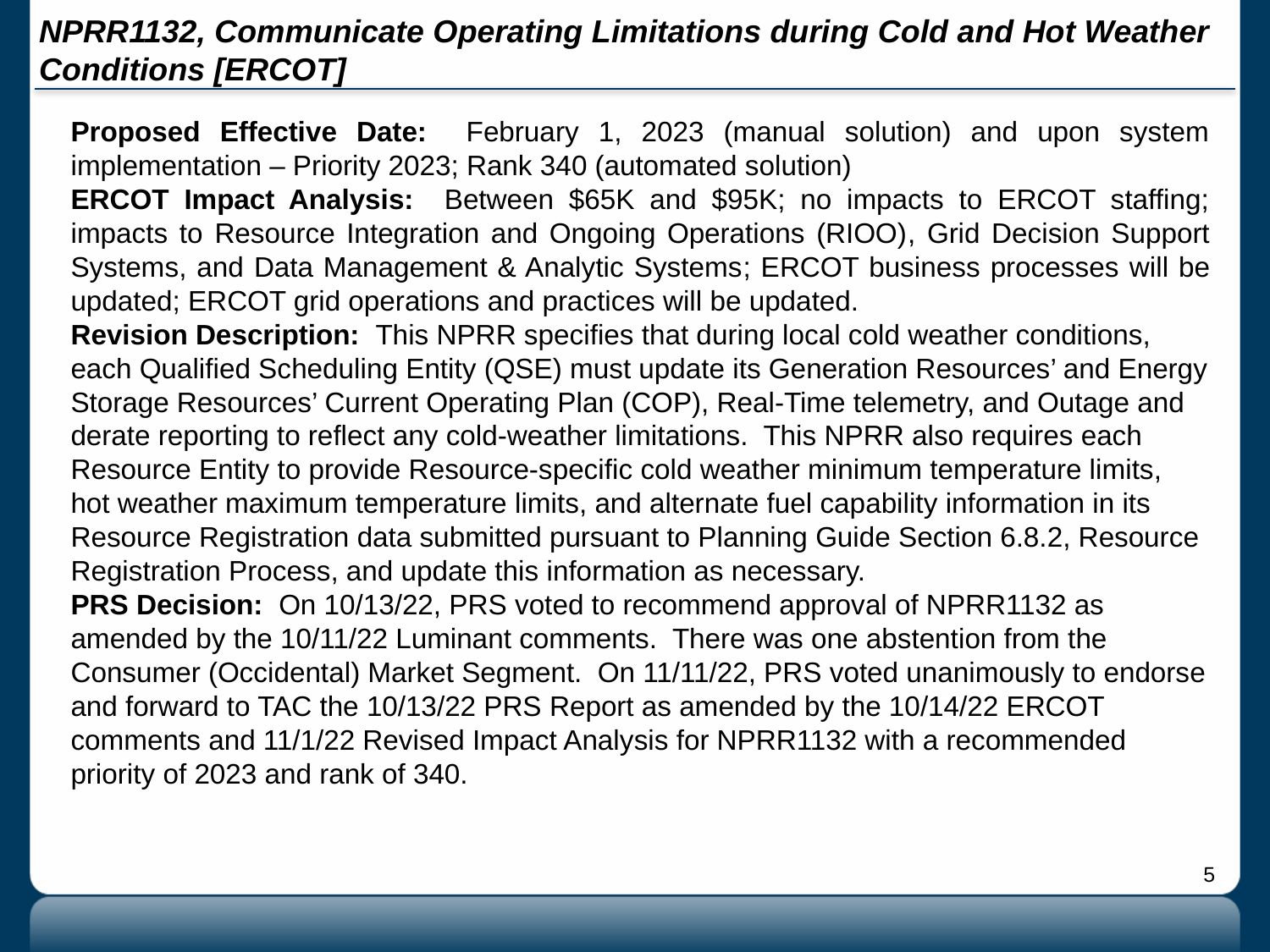

# NPRR1132, Communicate Operating Limitations during Cold and Hot Weather Conditions [ERCOT]
Proposed Effective Date:  February 1, 2023 (manual solution) and upon system implementation – Priority 2023; Rank 340 (automated solution)
ERCOT Impact Analysis:  Between $65K and $95K; no impacts to ERCOT staffing; impacts to Resource Integration and Ongoing Operations (RIOO), Grid Decision Support Systems, and Data Management & Analytic Systems; ERCOT business processes will be updated; ERCOT grid operations and practices will be updated.
Revision Description:  This NPRR specifies that during local cold weather conditions, each Qualified Scheduling Entity (QSE) must update its Generation Resources’ and Energy Storage Resources’ Current Operating Plan (COP), Real-Time telemetry, and Outage and derate reporting to reflect any cold-weather limitations.  This NPRR also requires each Resource Entity to provide Resource-specific cold weather minimum temperature limits, hot weather maximum temperature limits, and alternate fuel capability information in its Resource Registration data submitted pursuant to Planning Guide Section 6.8.2, Resource Registration Process, and update this information as necessary.
PRS Decision:  On 10/13/22, PRS voted to recommend approval of NPRR1132 as amended by the 10/11/22 Luminant comments.  There was one abstention from the Consumer (Occidental) Market Segment.  On 11/11/22, PRS voted unanimously to endorse and forward to TAC the 10/13/22 PRS Report as amended by the 10/14/22 ERCOT comments and 11/1/22 Revised Impact Analysis for NPRR1132 with a recommended priority of 2023 and rank of 340.